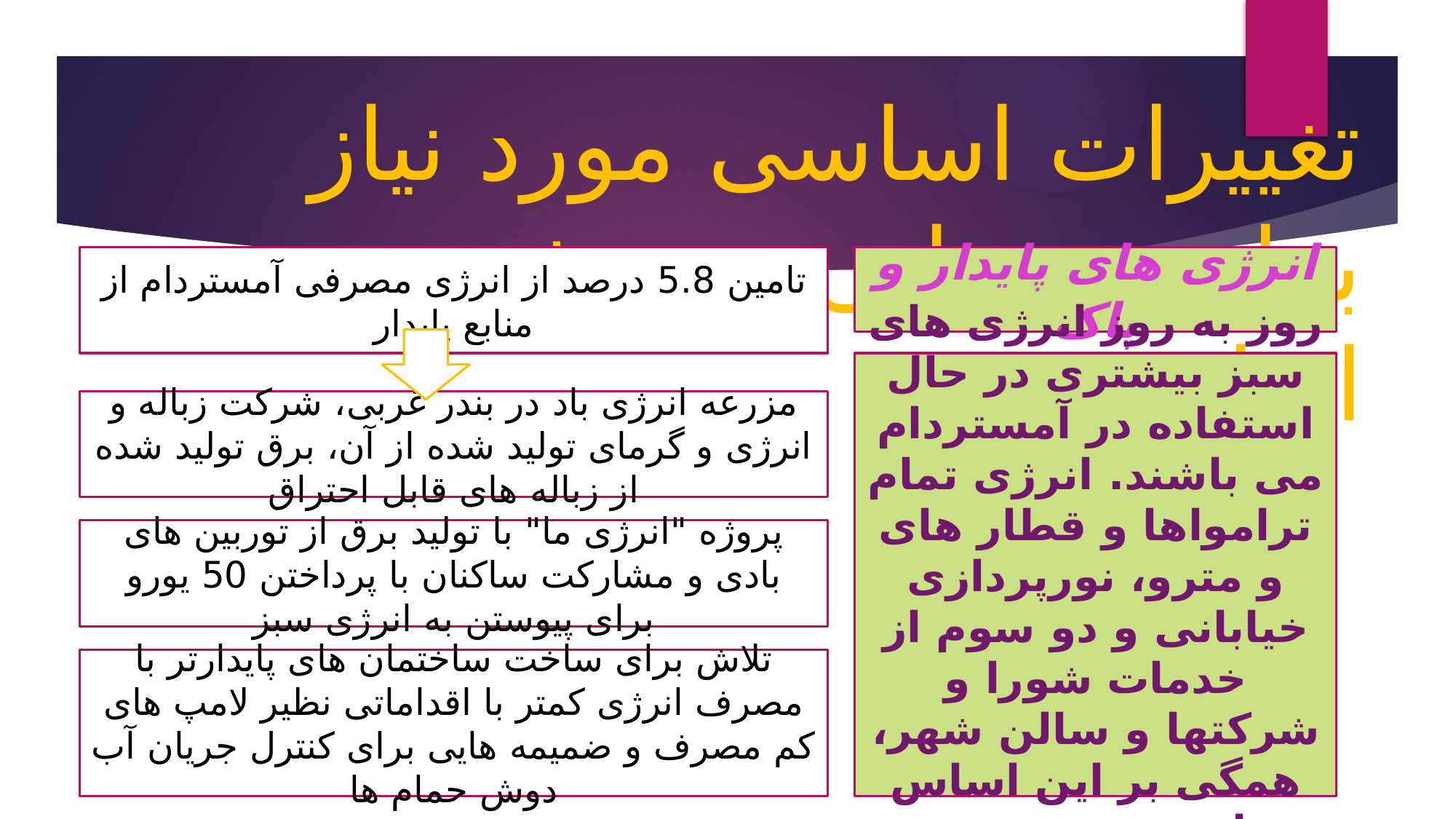

تغییرات اساسی مورد نیاز برای دستیابی به چشم انداز
تامین 5.8 درصد از انرژی مصرفی آمستردام از منابع پایدار
انرژی های پایدار و پاک

روز به روز انرژی های سبز بیشتری در حال استفاده در آمستردام می باشند. انرژی تمام ترامواها و قطار های و مترو، نورپردازی خیابانی و دو سوم از خدمات شورا و شرکتها و سالن شهر، همگی بر این اساس تامین می شوند.
مزرعه انرژی باد در بندر غربی، شرکت زباله و انرژی و گرمای تولید شده از آن، برق تولید شده از زباله های قابل احتراق
پروژه "انرژی ما" با تولید برق از توربین های بادی و مشارکت ساکنان با پرداختن 50 یورو برای پیوستن به انرژی سبز
تلاش برای ساخت ساختمان های پایدارتر با مصرف انرژی کمتر با اقداماتی نظیر لامپ های کم مصرف و ضمیمه هایی برای کنترل جریان آب دوش حمام ها